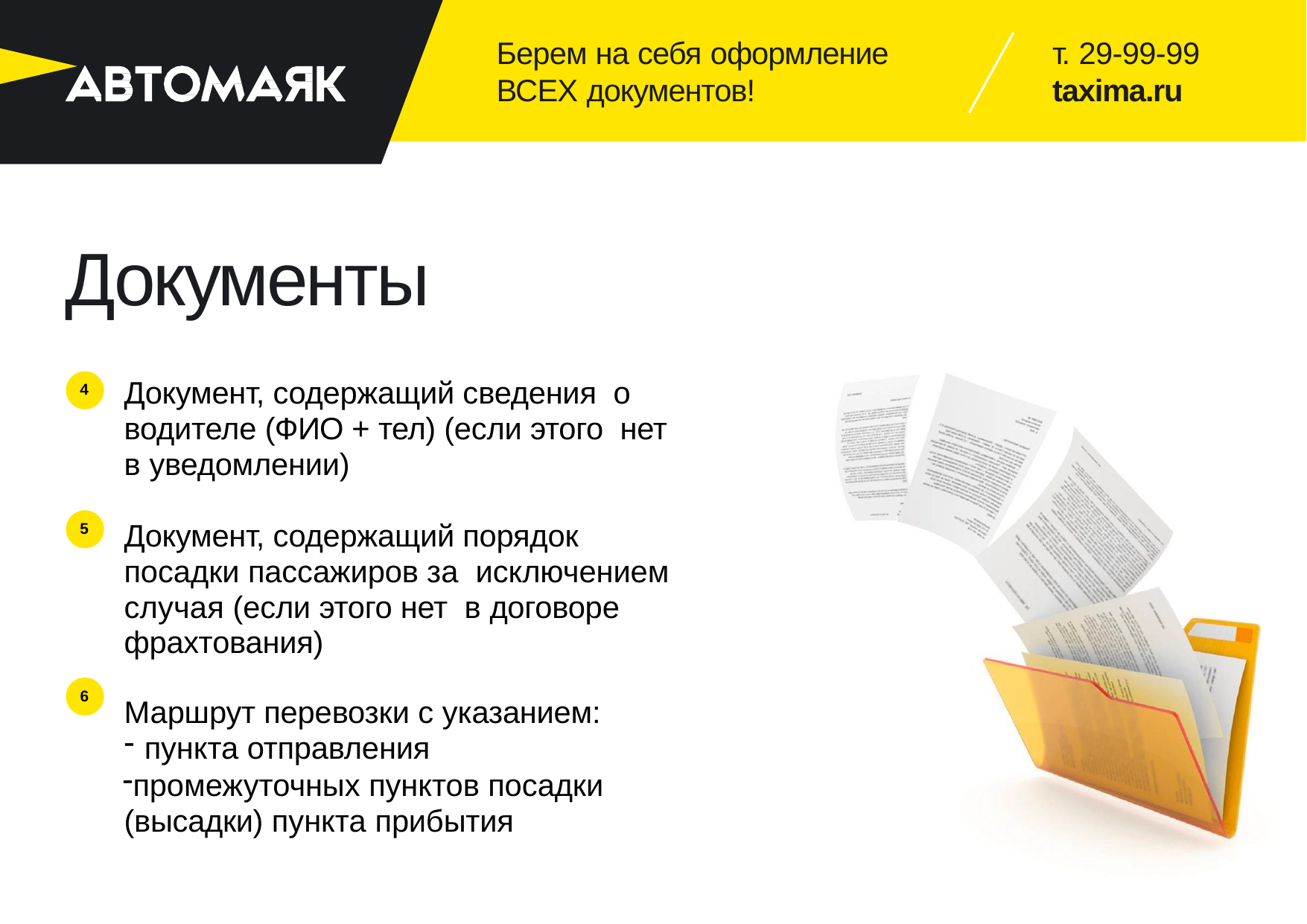

# Берем на себя оформление  ВСЕХ документов!
т. 29-99-99
taxima.ru

Документы

Документ, содержащий сведения  о водителе (ФИО + тел) (если этого  нет в уведомлении)

4

Документ, содержащий порядок  посадки пассажиров за  исключением случая (если этого нет  в договоре фрахтования)
5

6
Маршрут перевозки с указанием:
пункта отправления
промежуточных пунктов посадки  (высадки) пункта прибытия